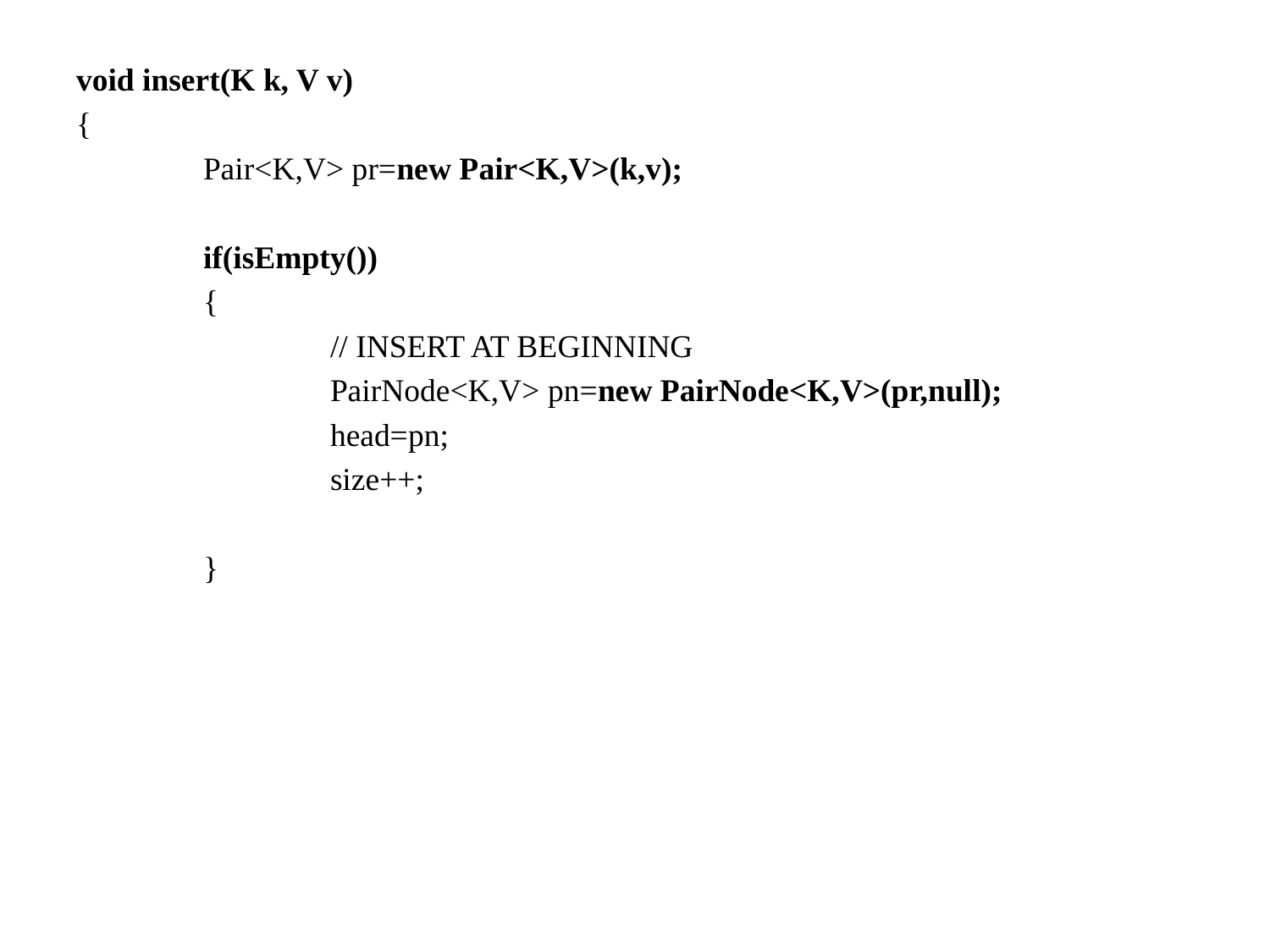

void insert(K k, V v)
{
	Pair<K,V> pr=new Pair<K,V>(k,v);

	if(isEmpty())
	{
		// INSERT AT BEGINNING
		PairNode<K,V> pn=new PairNode<K,V>(pr,null);
		head=pn;
		size++;

	}